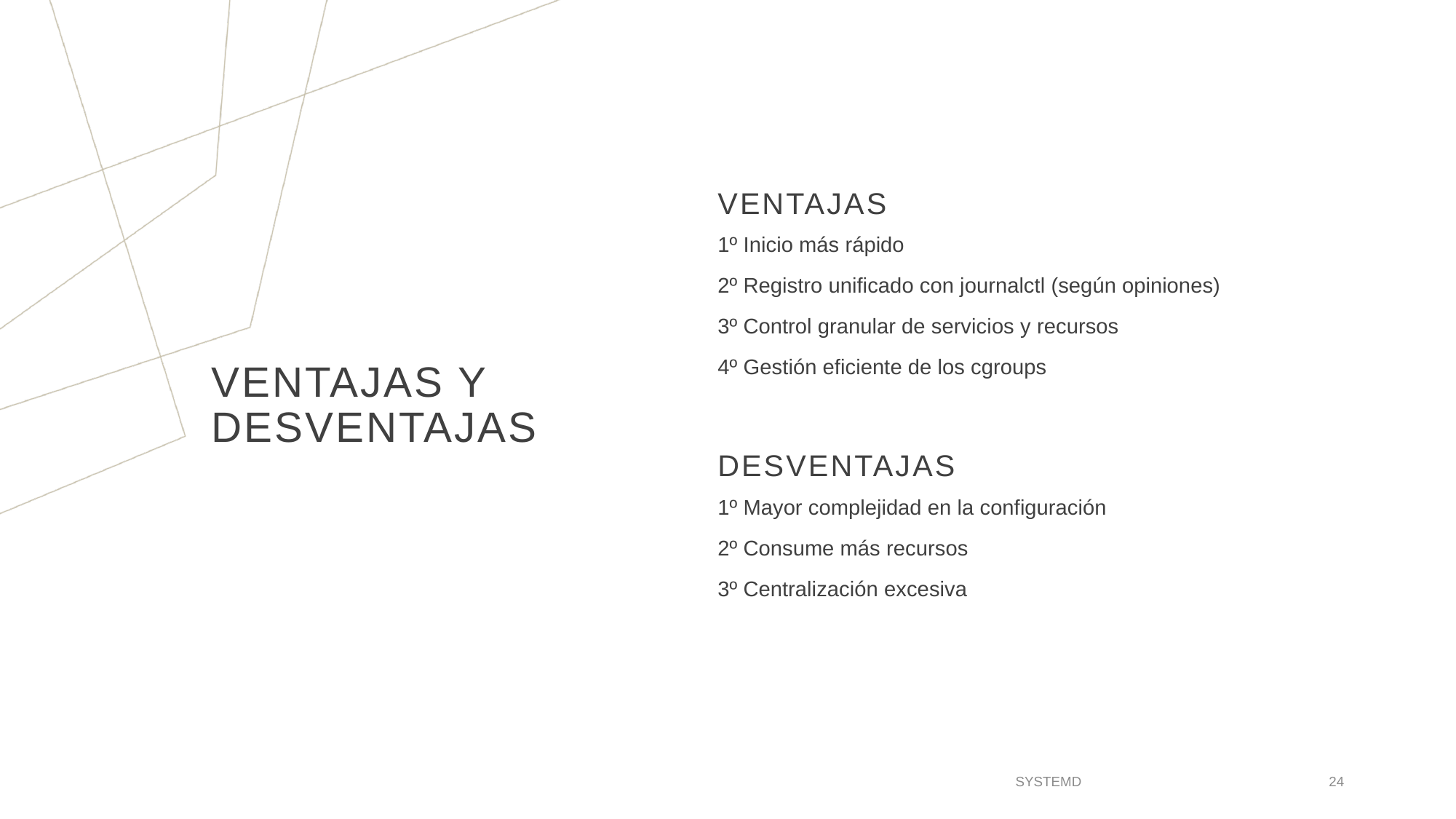

# VENTAJAS Y DESVENTAJAS
VENTAJAS
1º Inicio más rápido
2º Registro unificado con journalctl (según opiniones)
3º Control granular de servicios y recursos
4º Gestión eficiente de los cgroups
DESVENTAJAS
1º Mayor complejidad en la configuración
2º Consume más recursos
3º Centralización excesiva
SYSTEMD
24